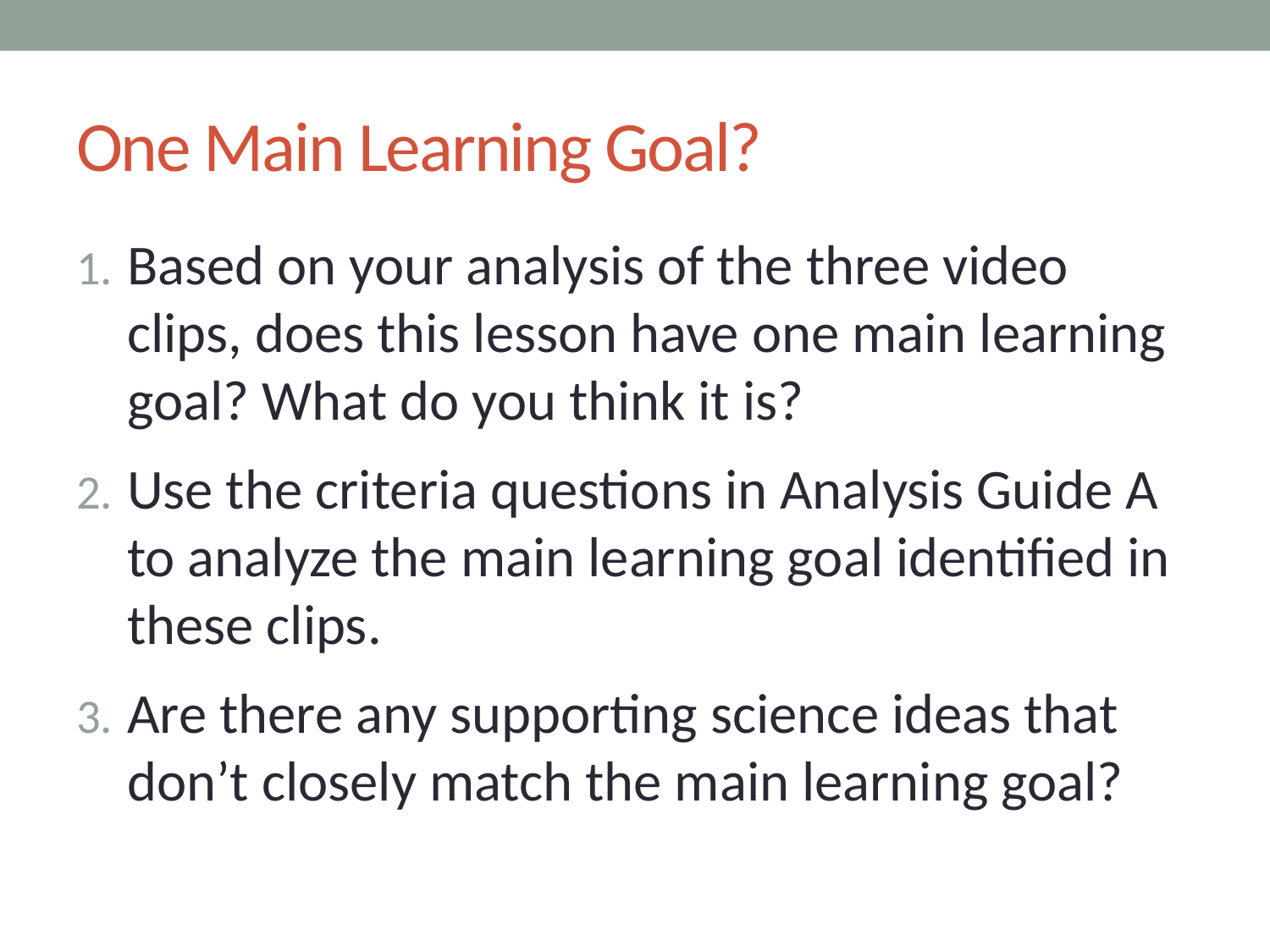

# One Main Learning Goal?
Based on your analysis of the three video clips, does this lesson have one main learning goal? What do you think it is?
Use the criteria questions in Analysis Guide A to analyze the main learning goal identified in these clips.
Are there any supporting science ideas that don’t closely match the main learning goal?